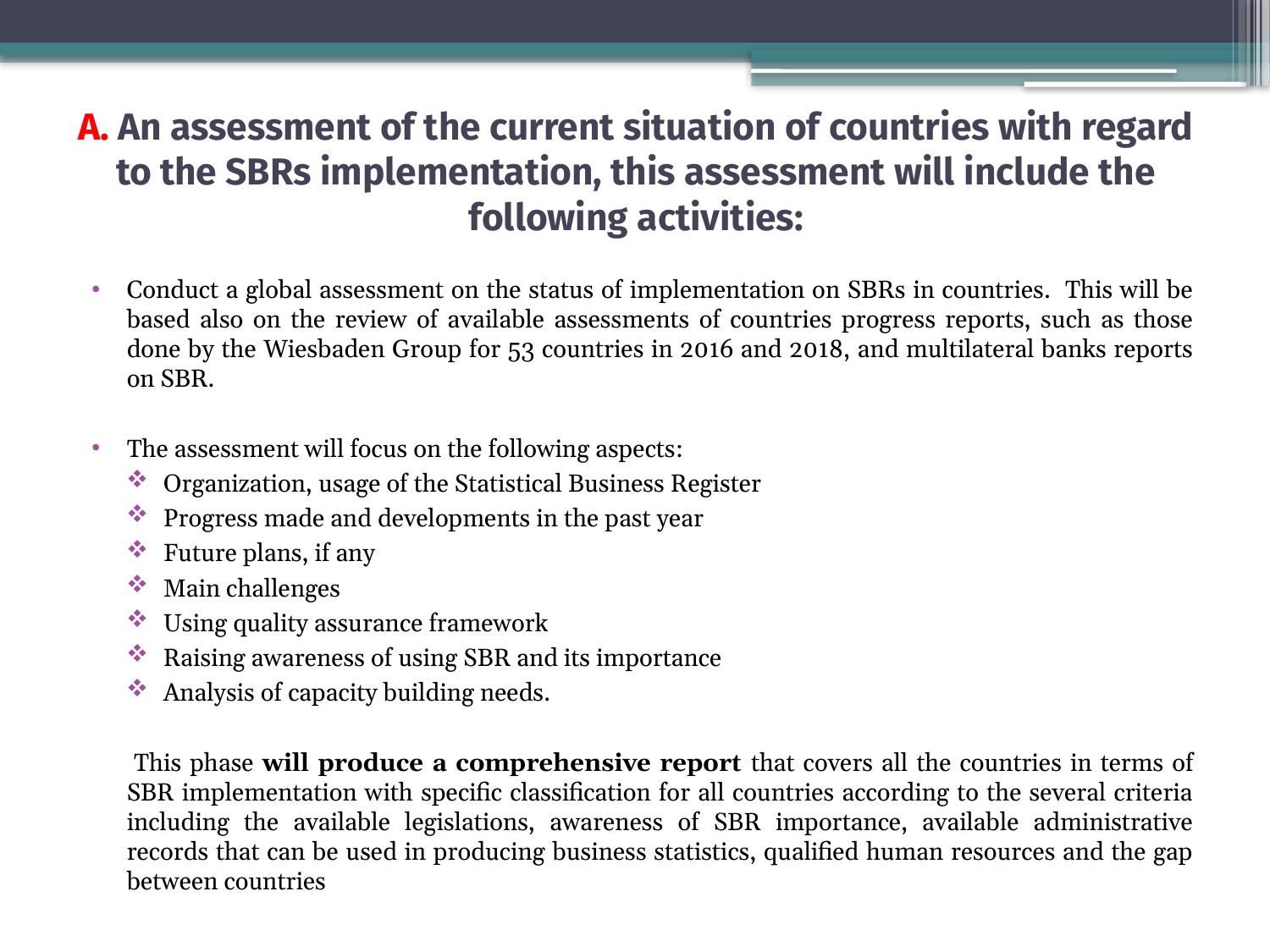

# A. An assessment of the current situation of countries with regard to the SBRs implementation, this assessment will include the following activities:
Conduct a global assessment on the status of implementation on SBRs in countries.  This will be based also on the review of available assessments of countries progress reports, such as those done by the Wiesbaden Group for 53 countries in 2016 and 2018, and multilateral banks reports on SBR.

The assessment will focus on the following aspects:
Organization, usage of the Statistical Business Register
Progress made and developments in the past year
Future plans, if any
Main challenges
Using quality assurance framework
Raising awareness of using SBR and its importance
Analysis of capacity building needs.

     This phase will produce a comprehensive report that covers all the countries in terms of SBR implementation with specific classification for all countries according to the several criteria including the available legislations, awareness of SBR importance, available administrative records that can be used in producing business statistics, qualified human resources and the gap between countries